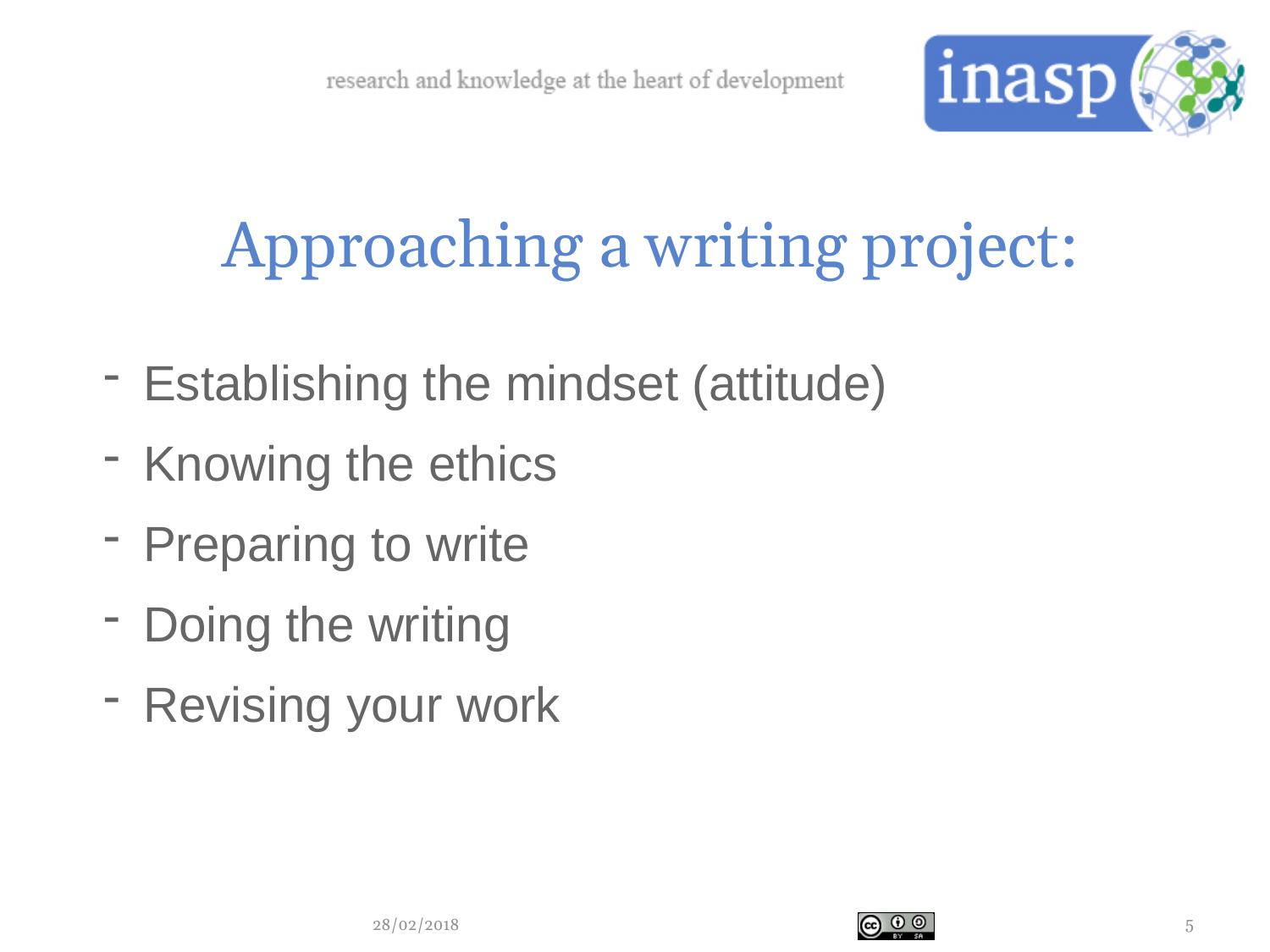

Approaching a writing project:
Establishing the mindset (attitude)
Knowing the ethics
Preparing to write
Doing the writing
Revising your work
28/02/2018
5